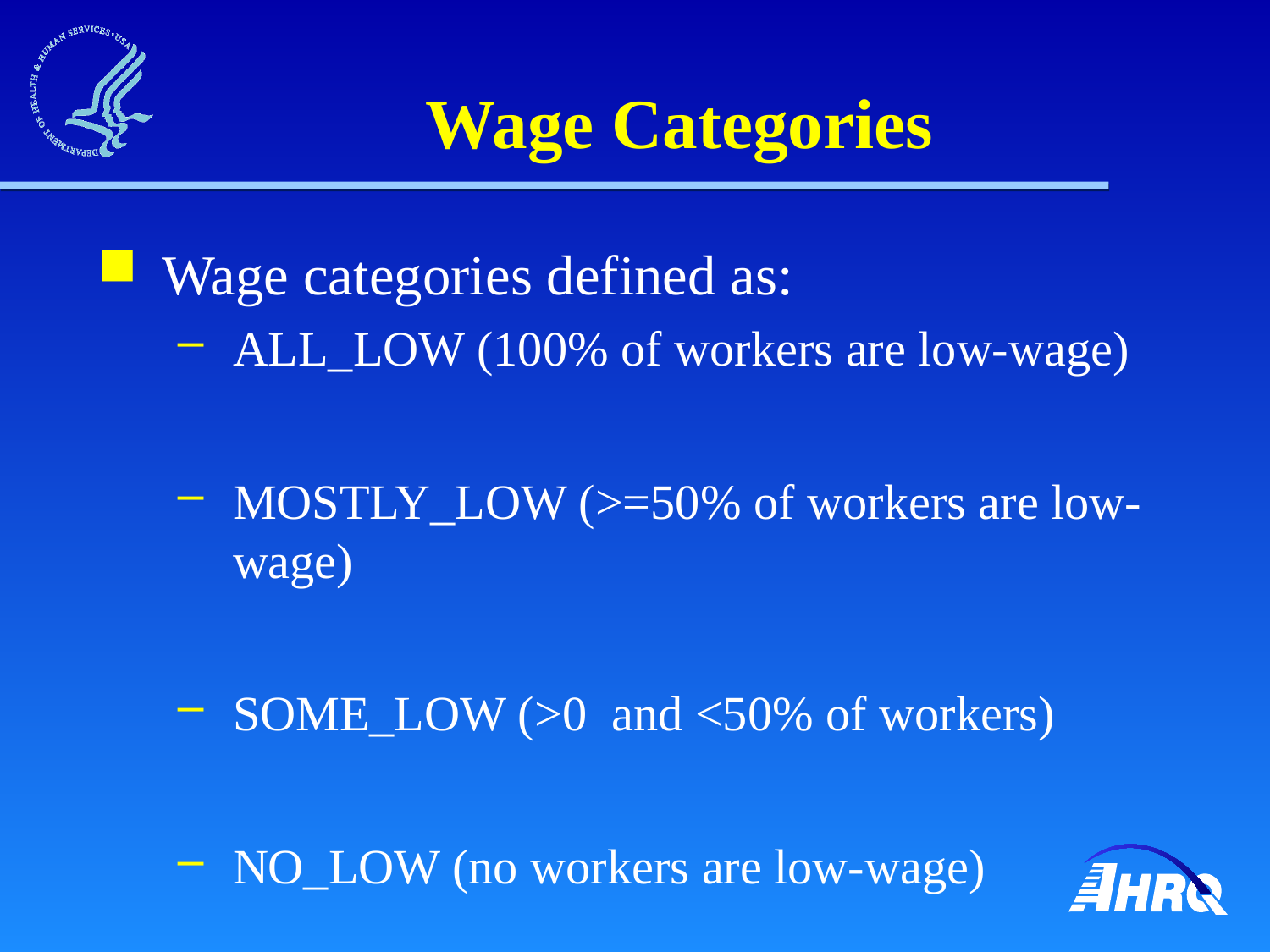

# Wage Categories
Wage categories defined as:
ALL_LOW (100% of workers are low-wage)

MOSTLY_LOW (>=50% of workers are low-wage)

SOME_LOW (>0  and <50% of workers)

NO_LOW (no workers are low-wage)